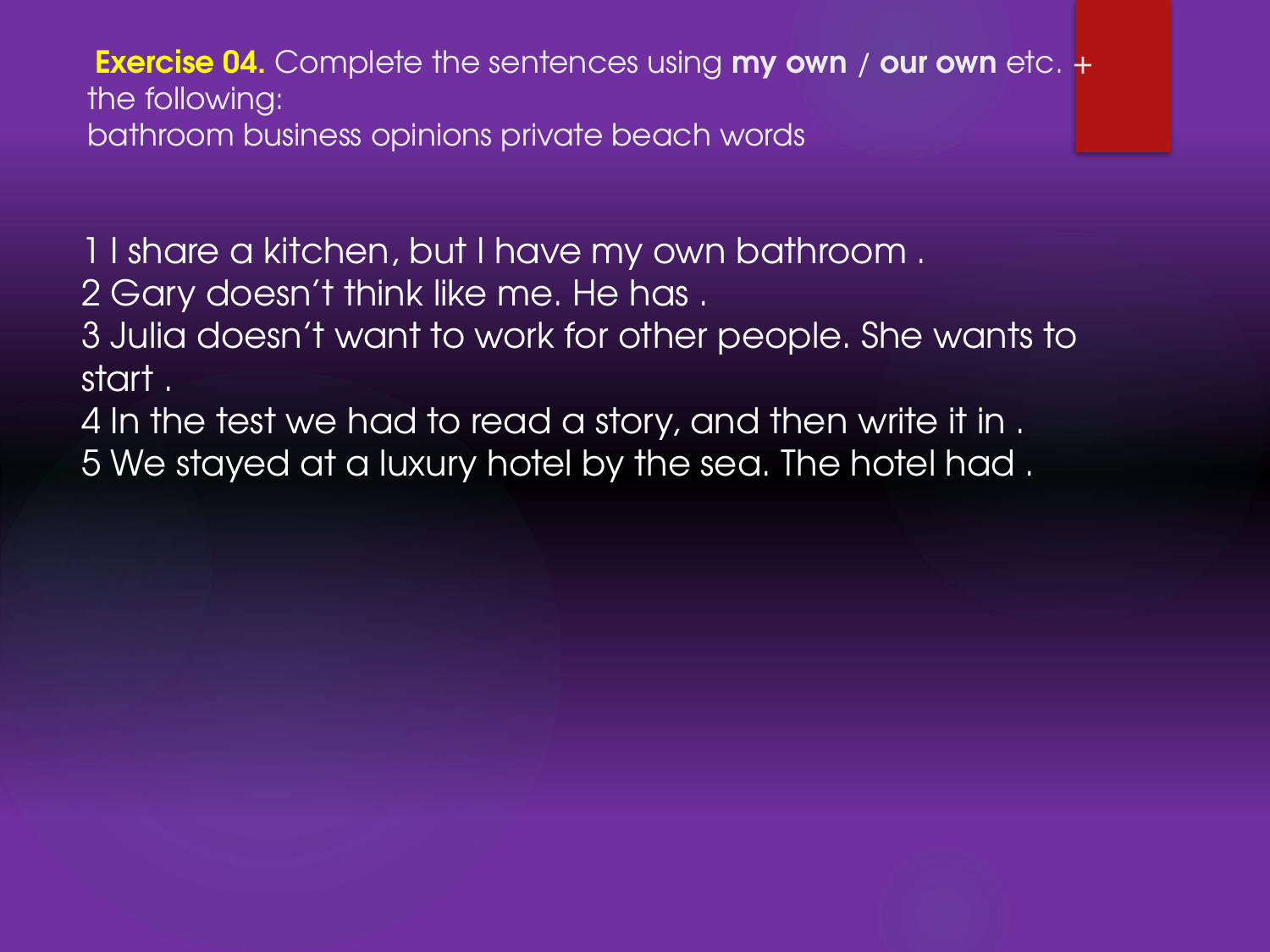

# Exercise 04. Complete the sentences using my own / our own etc. + the following: bathroom business opinions private beach words
1 I share a kitchen, but I have my own bathroom .
2 Gary doesn’t think like me. He has .
3 Julia doesn’t want to work for other people. She wants to start .
4 In the test we had to read a story, and then write it in .
5 We stayed at a luxury hotel by the sea. The hotel had .